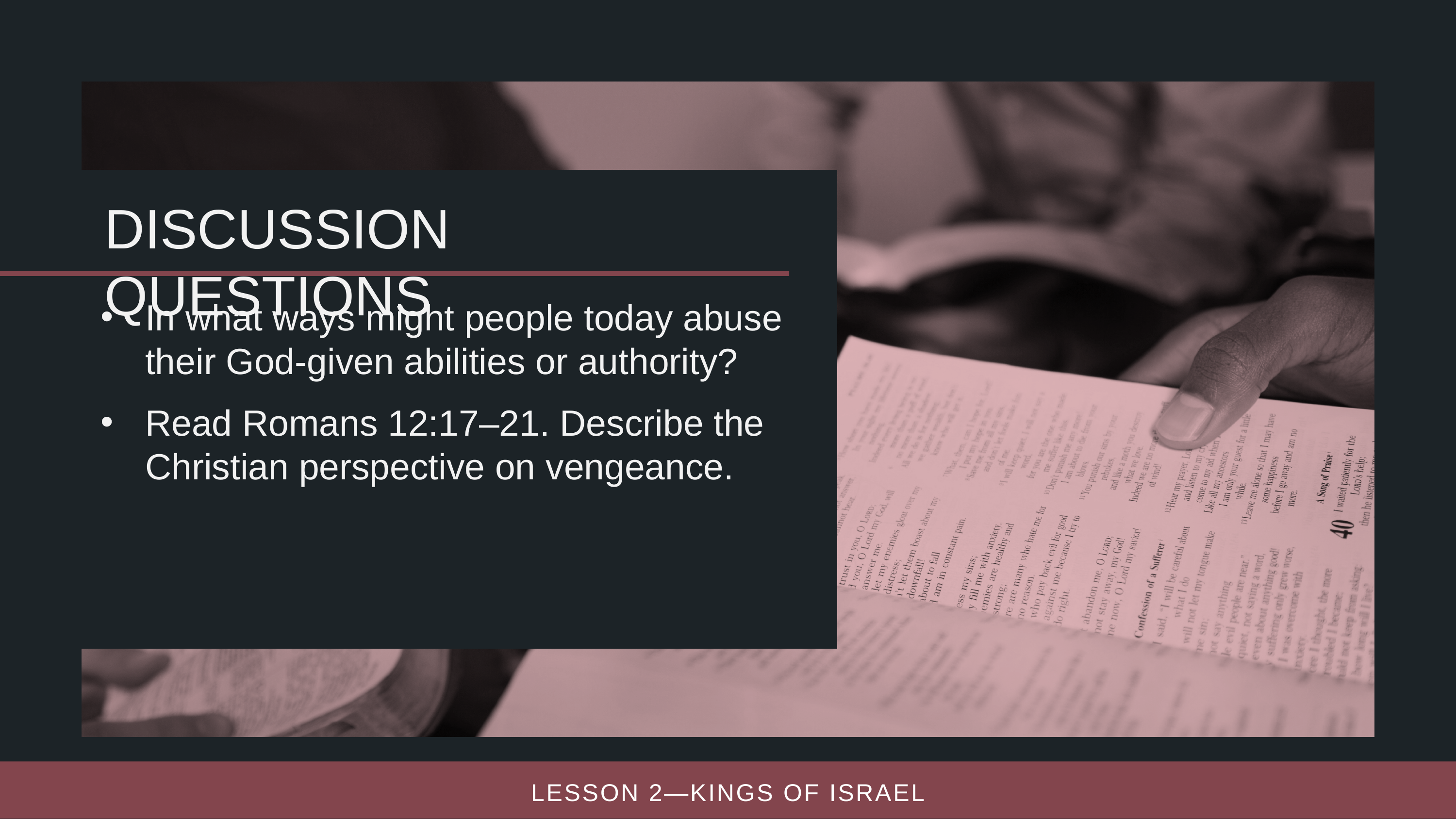

In what ways might people today abuse their God-given abilities or authority?
Read Romans 12:17–21. Describe the Christian perspective on vengeance.